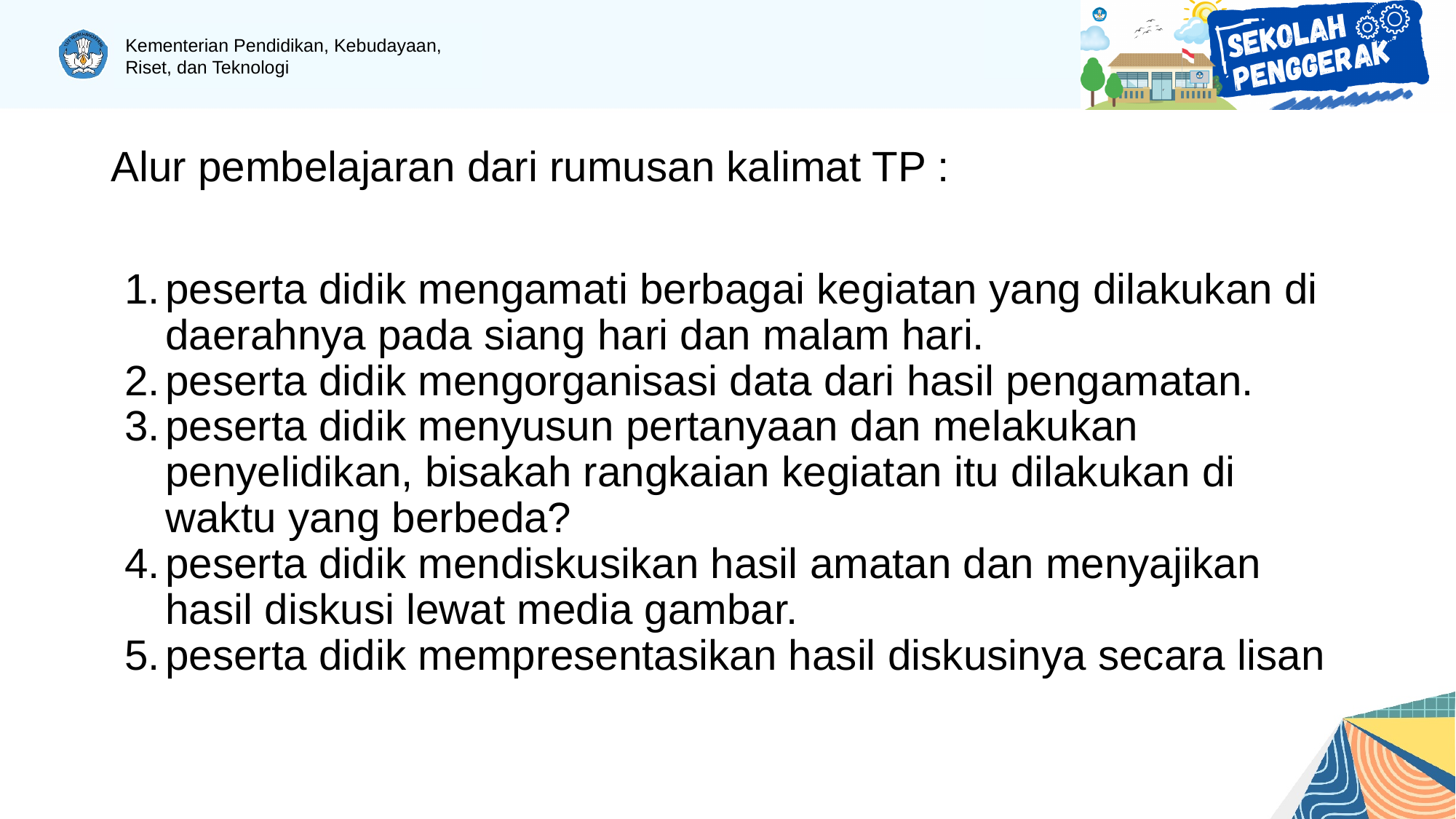

Alur pembelajaran dari rumusan kalimat TP :

peserta didik mengamati berbagai kegiatan yang dilakukan di daerahnya pada siang hari dan malam hari.
peserta didik mengorganisasi data dari hasil pengamatan.
peserta didik menyusun pertanyaan dan melakukan penyelidikan, bisakah rangkaian kegiatan itu dilakukan di waktu yang berbeda?
peserta didik mendiskusikan hasil amatan dan menyajikan hasil diskusi lewat media gambar.
peserta didik mempresentasikan hasil diskusinya secara lisan